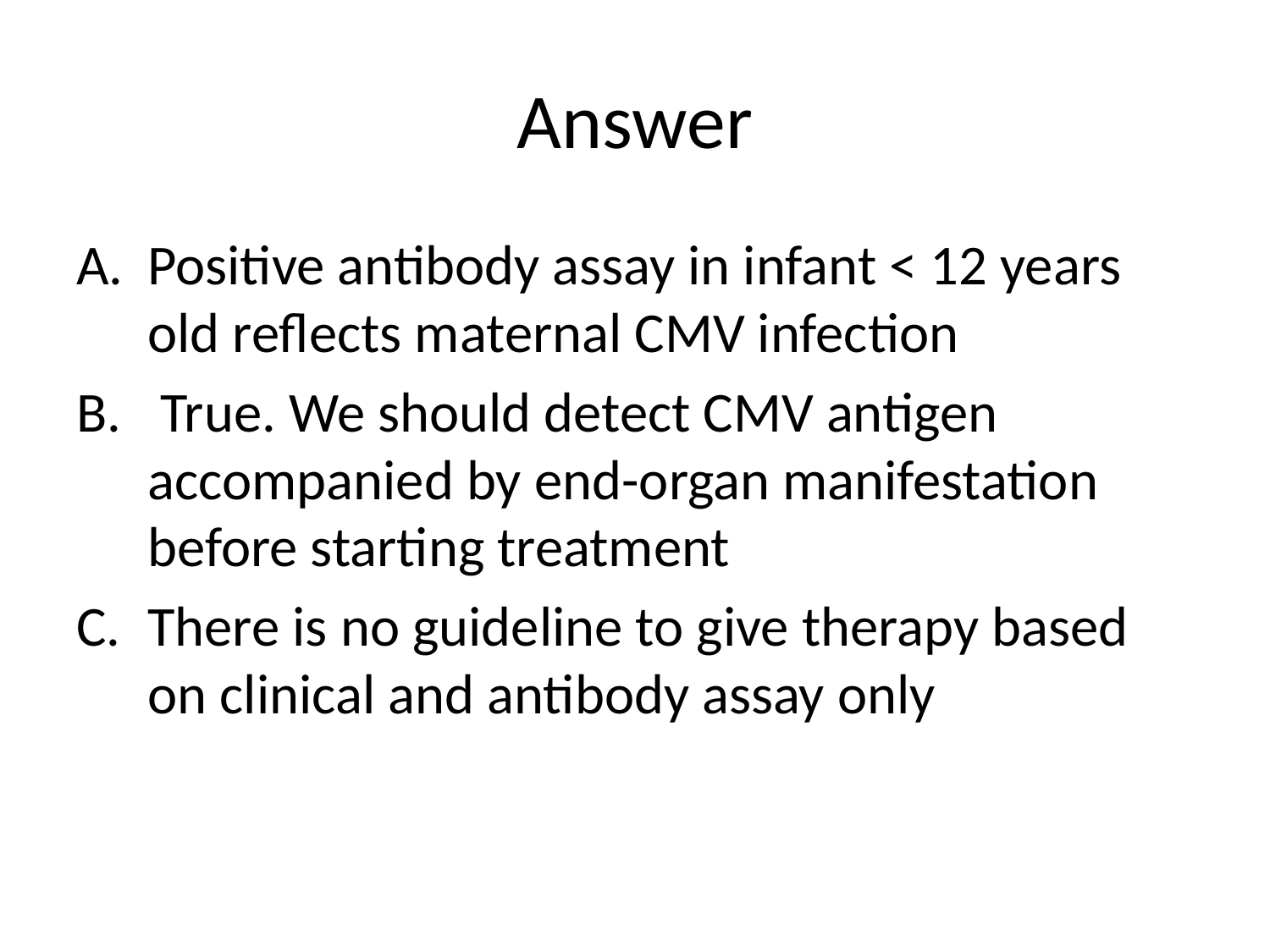

# Answer
Positive antibody assay in infant < 12 years old reflects maternal CMV infection
 True. We should detect CMV antigen accompanied by end-organ manifestation before starting treatment
There is no guideline to give therapy based on clinical and antibody assay only